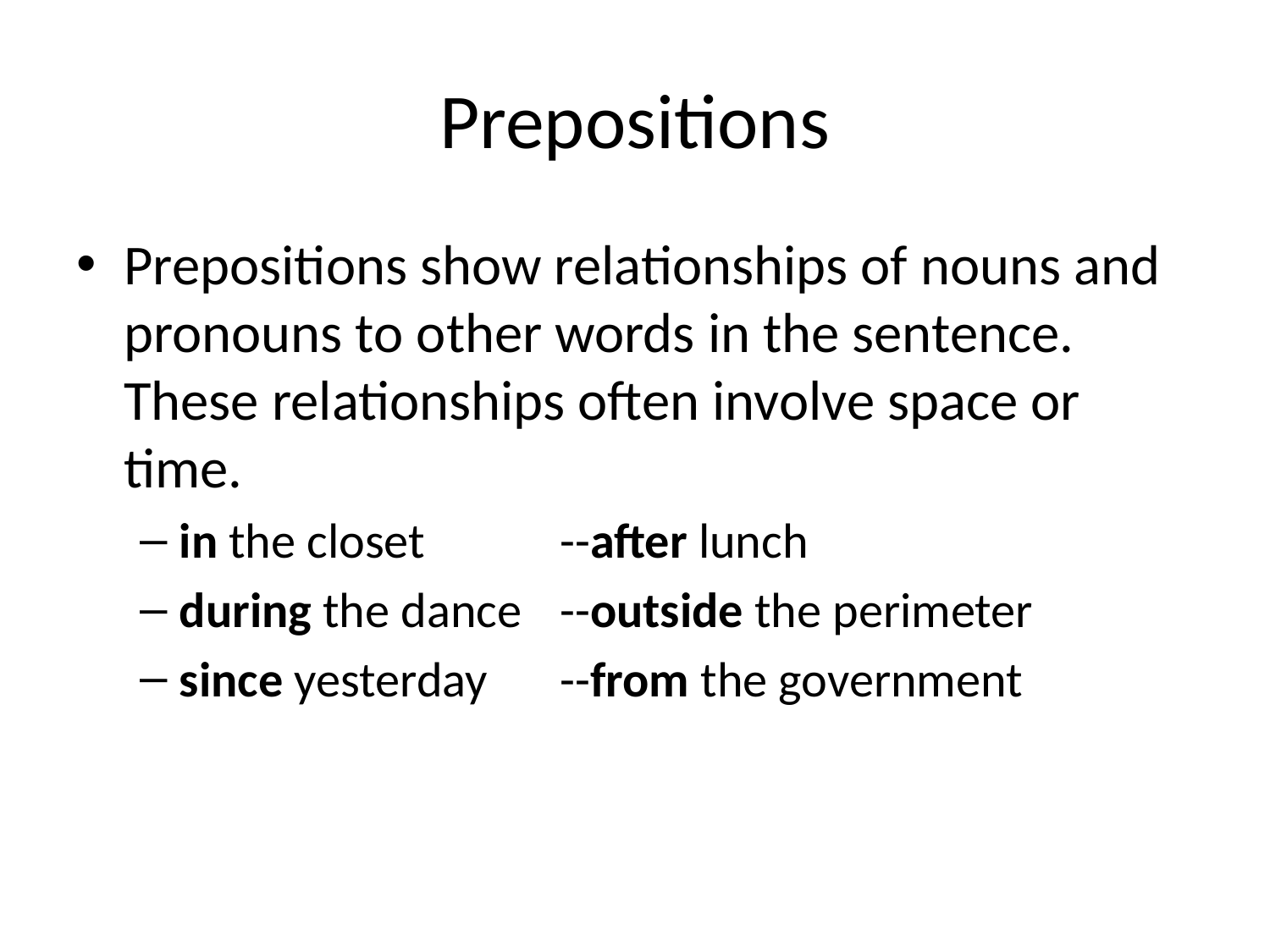

# Prepositions
Prepositions show relationships of nouns and pronouns to other words in the sentence. These relationships often involve space or time.
in the closet		--after lunch
during the dance	--outside the perimeter
since yesterday	--from the government